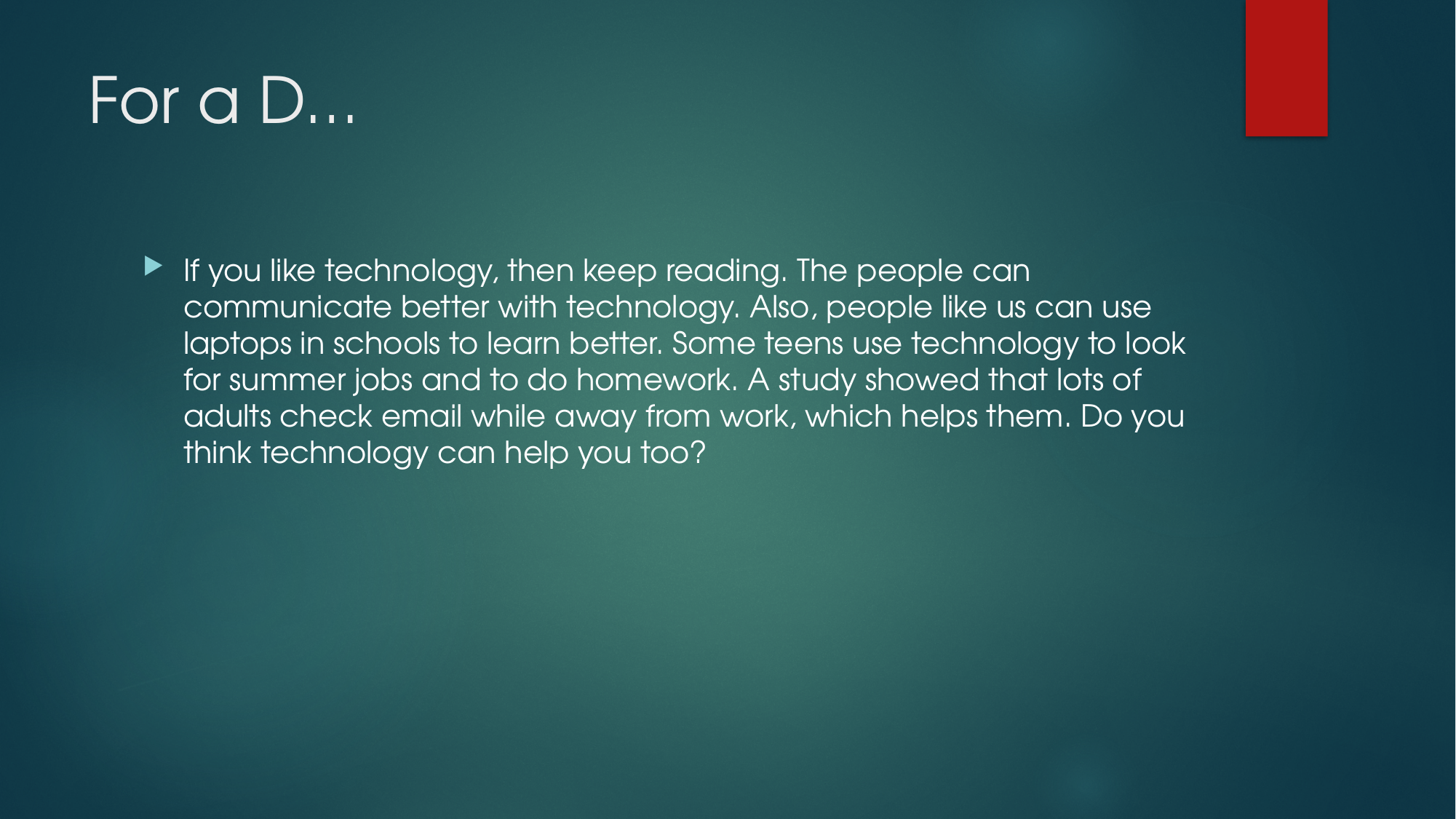

# For a D…
If you like technology, then keep reading. The people can communicate better with technology. Also, people like us can use laptops in schools to learn better. Some teens use technology to look for summer jobs and to do homework. A study showed that lots of adults check email while away from work, which helps them. Do you think technology can help you too?